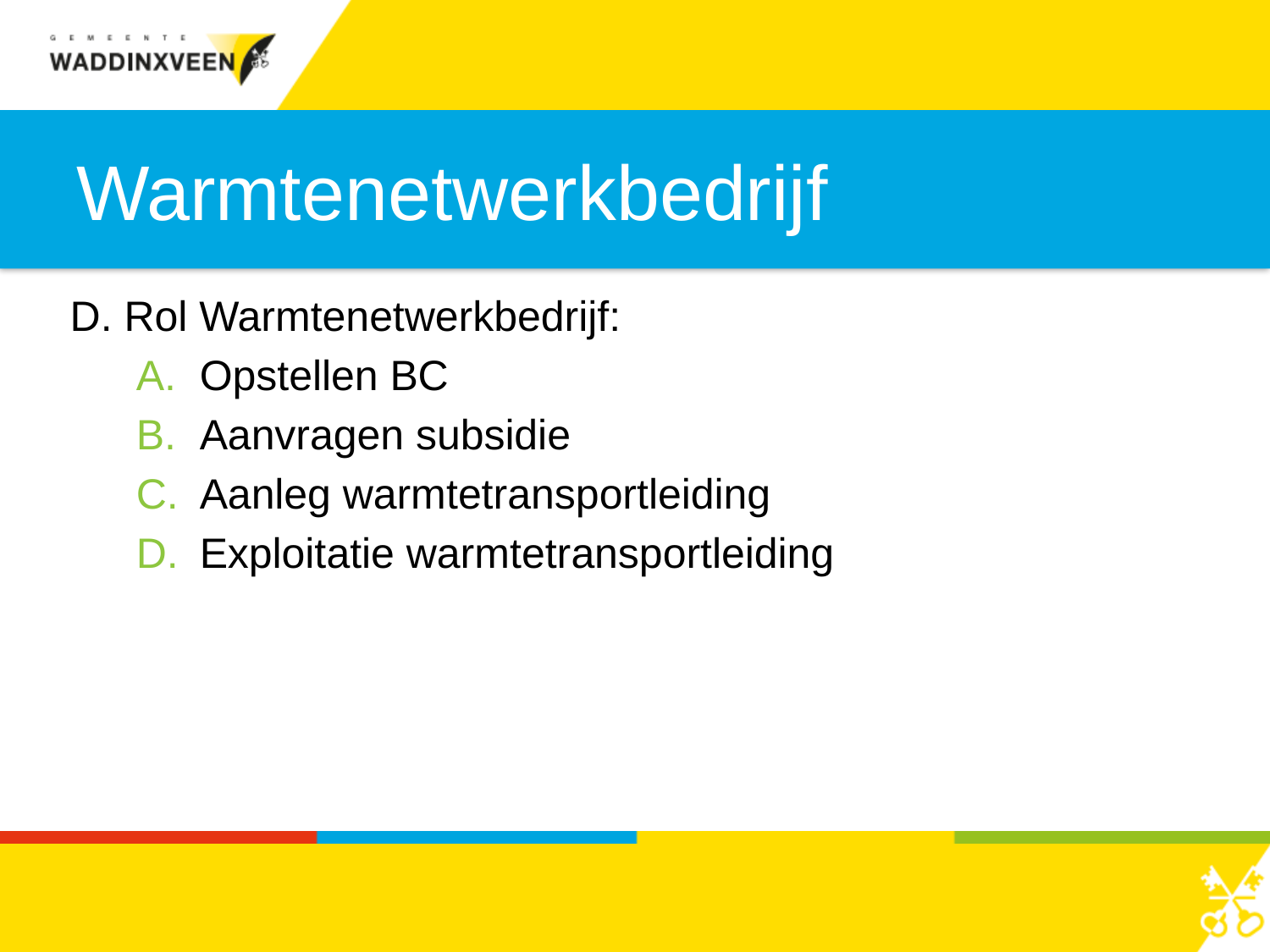

# Warmtenetwerkbedrijf
D. Rol Warmtenetwerkbedrijf:
Opstellen BC
Aanvragen subsidie
Aanleg warmtetransportleiding
Exploitatie warmtetransportleiding